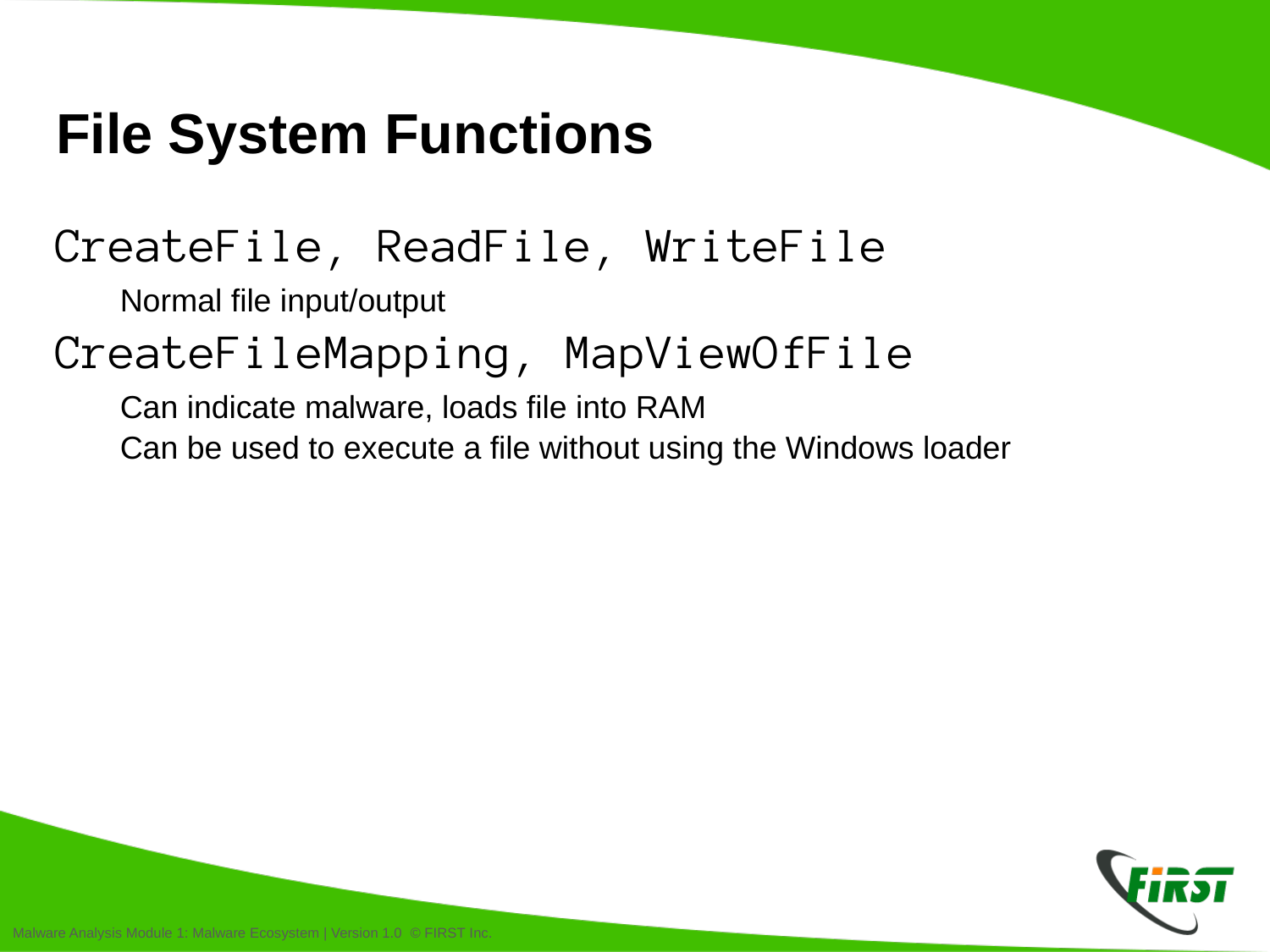

# File System Functions
CreateFile, ReadFile, WriteFile
Normal file input/output
CreateFileMapping, MapViewOfFile
Can indicate malware, loads file into RAM
Can be used to execute a file without using the Windows loader